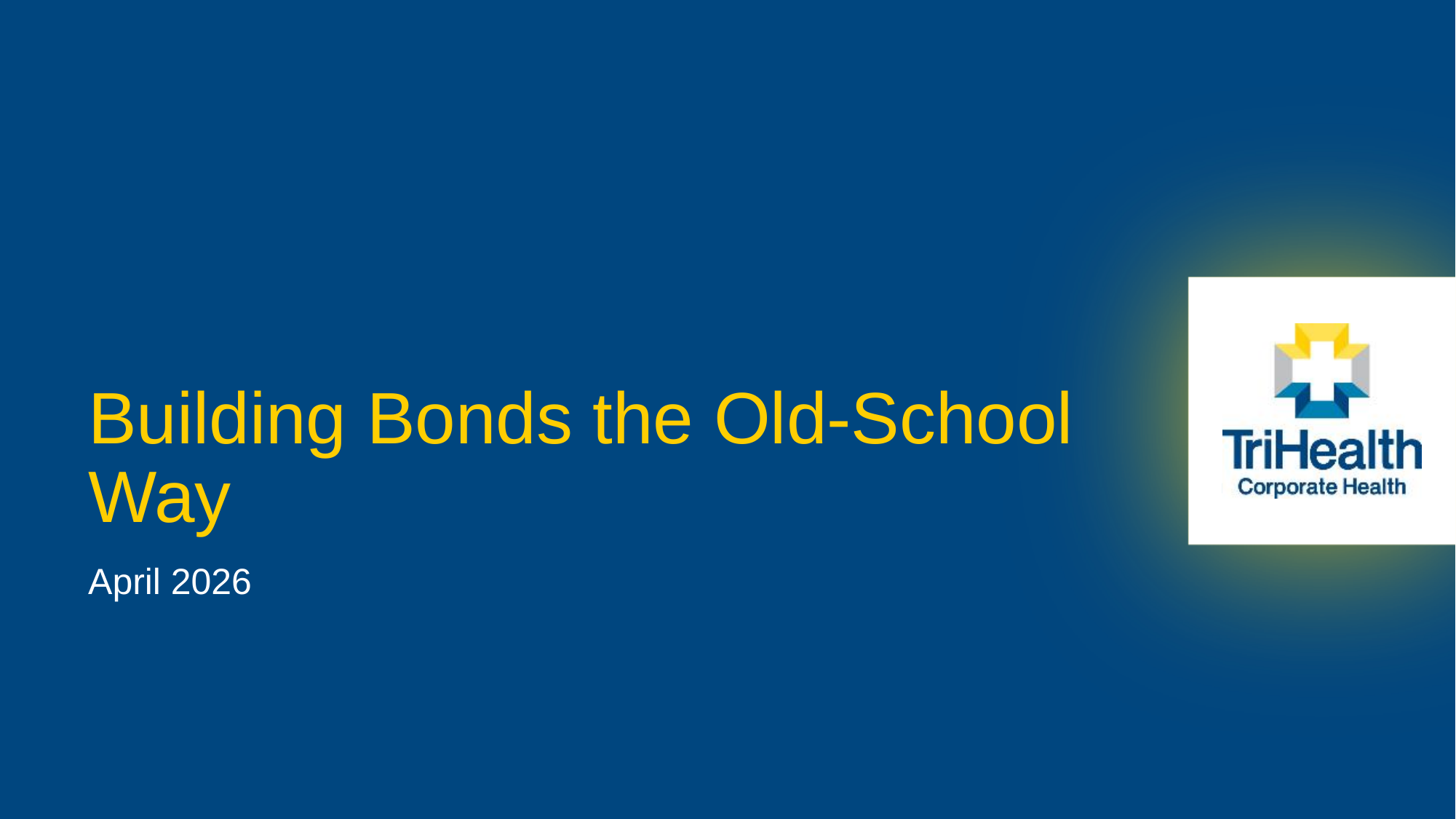

# Building Bonds the Old-School Way
April 2026